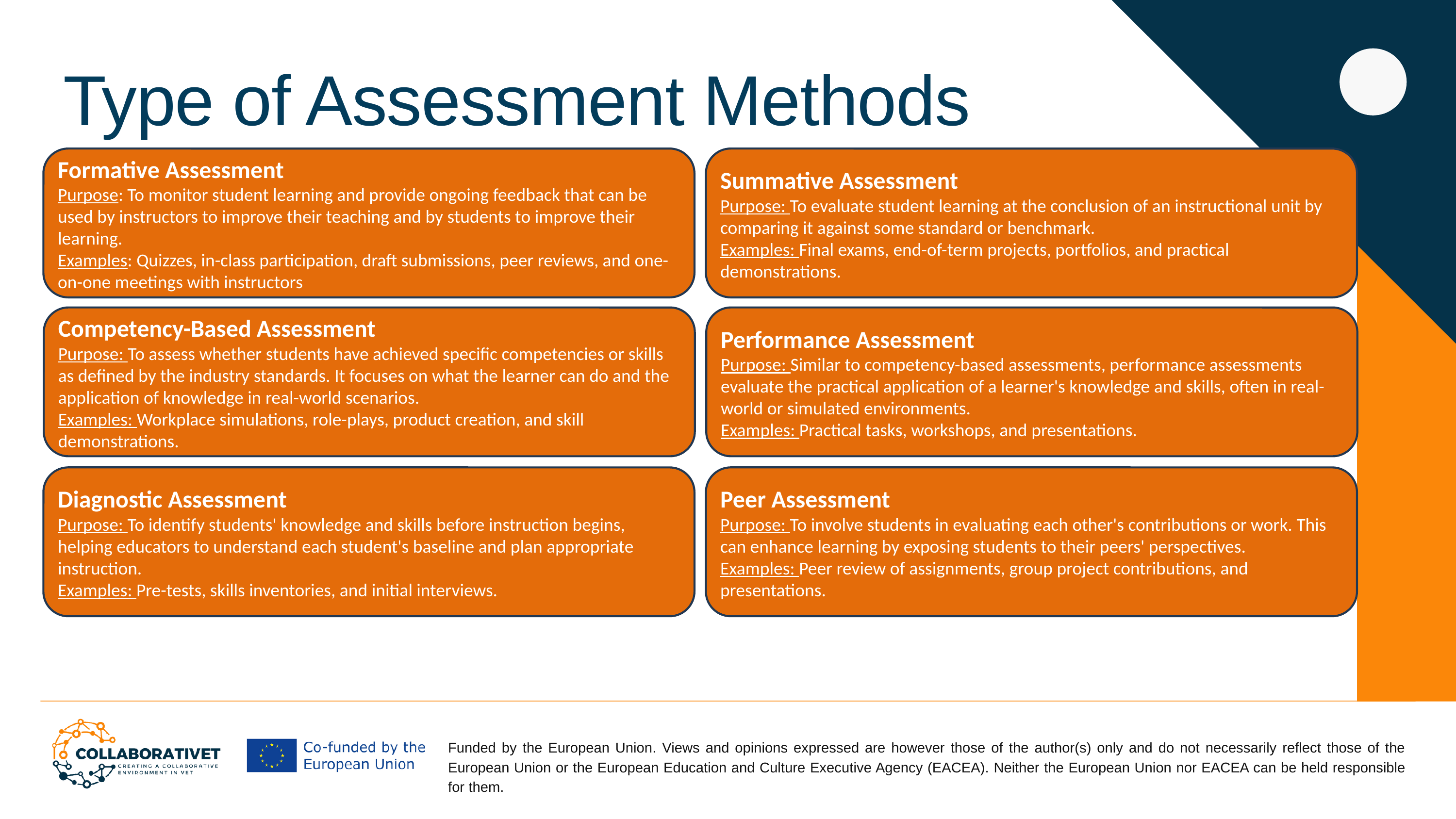

Type of Assessment Methods
Summative Assessment
Purpose: To evaluate student learning at the conclusion of an instructional unit by comparing it against some standard or benchmark.
Examples: Final exams, end-of-term projects, portfolios, and practical demonstrations.
Formative Assessment
Purpose: To monitor student learning and provide ongoing feedback that can be used by instructors to improve their teaching and by students to improve their learning.
Examples: Quizzes, in-class participation, draft submissions, peer reviews, and one-on-one meetings with instructors
Performance Assessment
Purpose: Similar to competency-based assessments, performance assessments evaluate the practical application of a learner's knowledge and skills, often in real-world or simulated environments.
Examples: Practical tasks, workshops, and presentations.
Competency-Based Assessment
Purpose: To assess whether students have achieved specific competencies or skills as defined by the industry standards. It focuses on what the learner can do and the application of knowledge in real-world scenarios.
Examples: Workplace simulations, role-plays, product creation, and skill demonstrations.
Peer Assessment
Purpose: To involve students in evaluating each other's contributions or work. This can enhance learning by exposing students to their peers' perspectives.
Examples: Peer review of assignments, group project contributions, and presentations.
Diagnostic Assessment
Purpose: To identify students' knowledge and skills before instruction begins, helping educators to understand each student's baseline and plan appropriate instruction.
Examples: Pre-tests, skills inventories, and initial interviews.

Funded by the European Union. Views and opinions expressed are however those of the author(s) only and do not necessarily reflect those of the European Union or the European Education and Culture Executive Agency (EACEA). Neither the European Union nor EACEA can be held responsible for them.